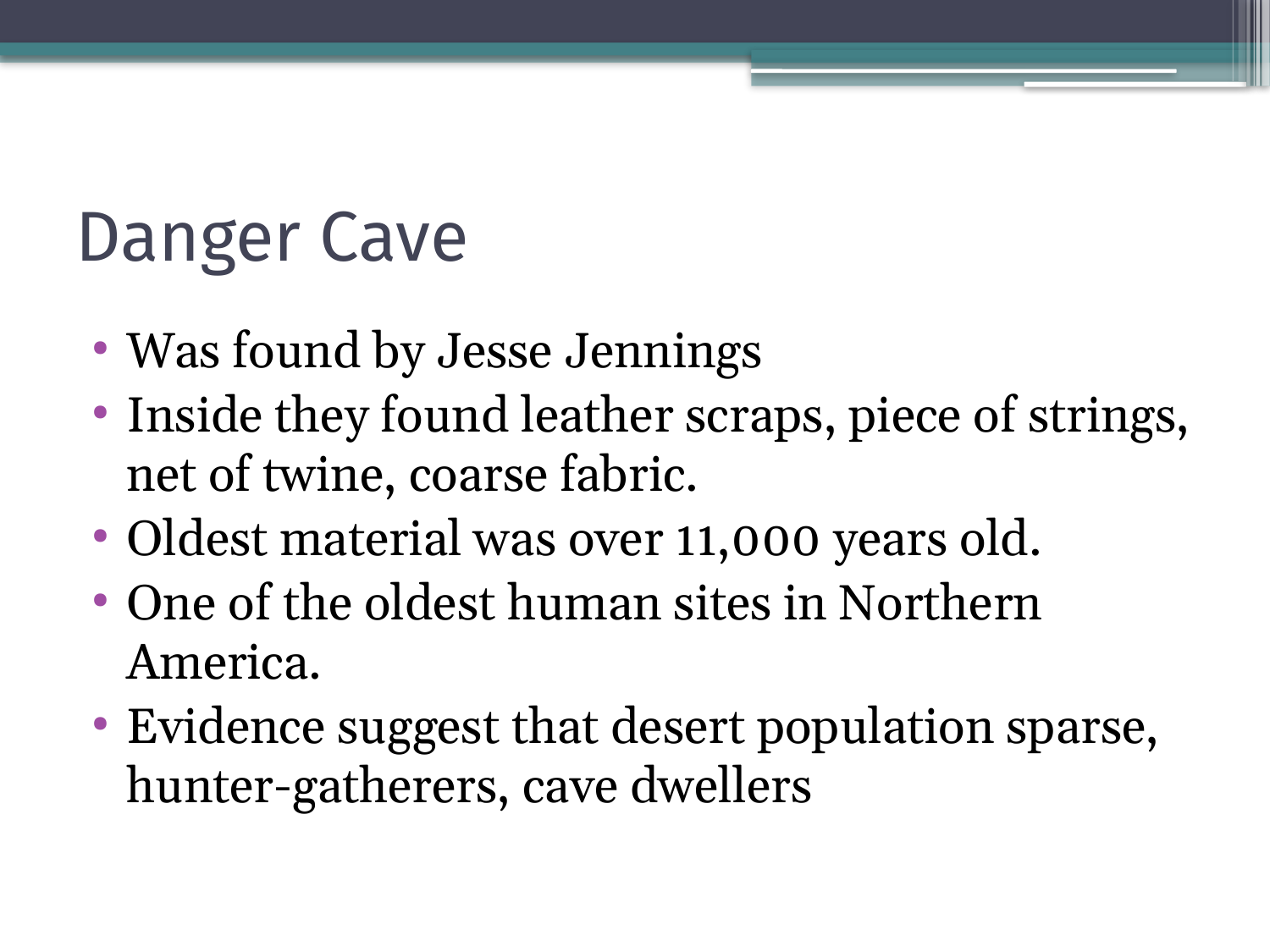

# Danger Cave
Was found by Jesse Jennings
Inside they found leather scraps, piece of strings, net of twine, coarse fabric.
Oldest material was over 11,000 years old.
One of the oldest human sites in Northern America.
Evidence suggest that desert population sparse, hunter-gatherers, cave dwellers